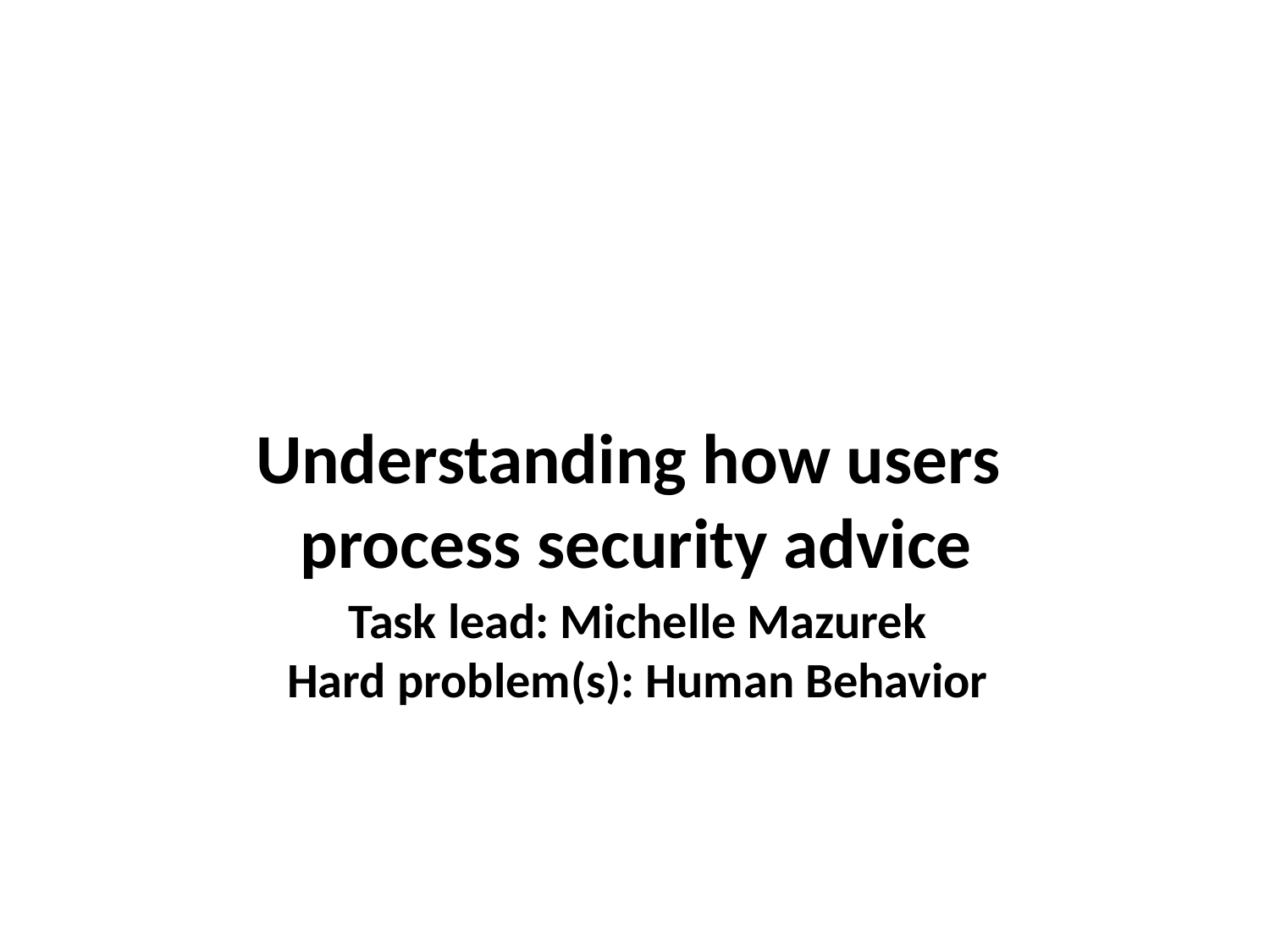

Understanding how users
process security advice
Task lead: Michelle Mazurek
Hard problem(s): Human Behavior